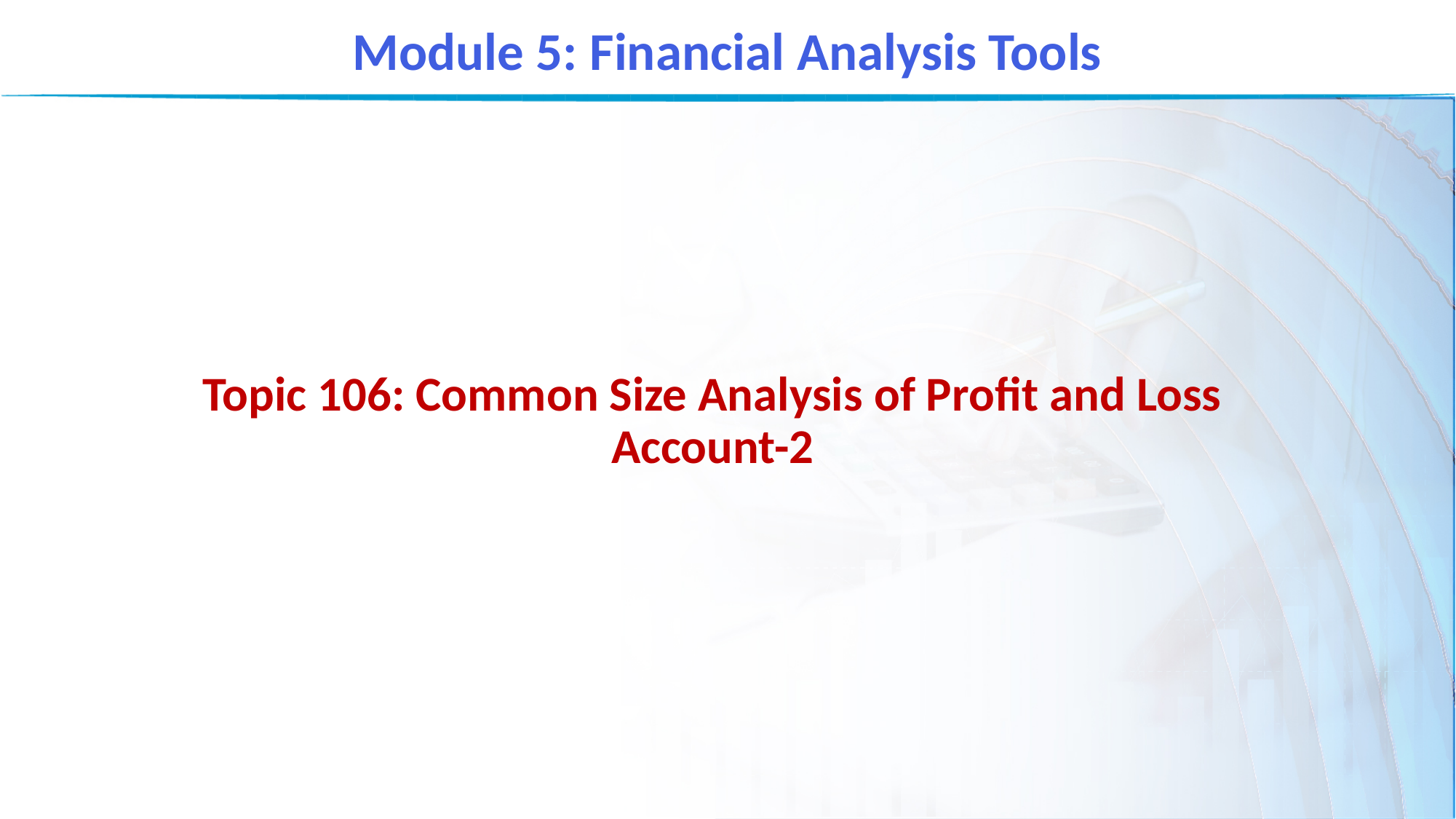

Module 5: Financial Analysis Tools
Topic 106: Common Size Analysis of Profit and Loss Account-2